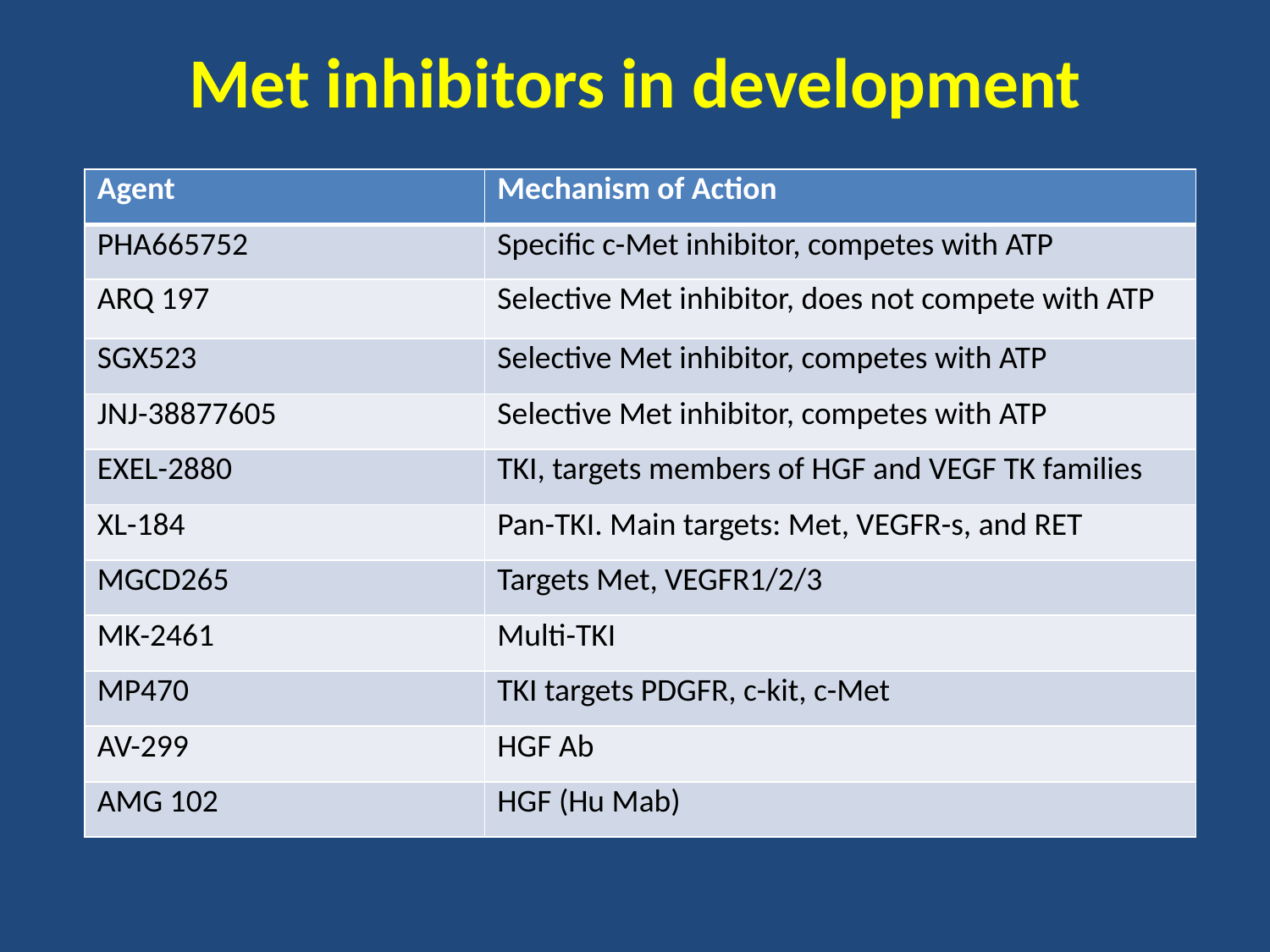

# Met inhibitors in development
| Agent | Mechanism of Action |
| --- | --- |
| PHA665752 | Specific c-Met inhibitor, competes with ATP |
| ARQ 197 | Selective Met inhibitor, does not compete with ATP |
| SGX523 | Selective Met inhibitor, competes with ATP |
| JNJ-38877605 | Selective Met inhibitor, competes with ATP |
| EXEL-2880 | TKI, targets members of HGF and VEGF TK families |
| XL-184 | Pan-TKI. Main targets: Met, VEGFR-s, and RET |
| MGCD265 | Targets Met, VEGFR1/2/3 |
| MK-2461 | Multi-TKI |
| MP470 | TKI targets PDGFR, c-kit, c-Met |
| AV-299 | HGF Ab |
| AMG 102 | HGF (Hu Mab) |